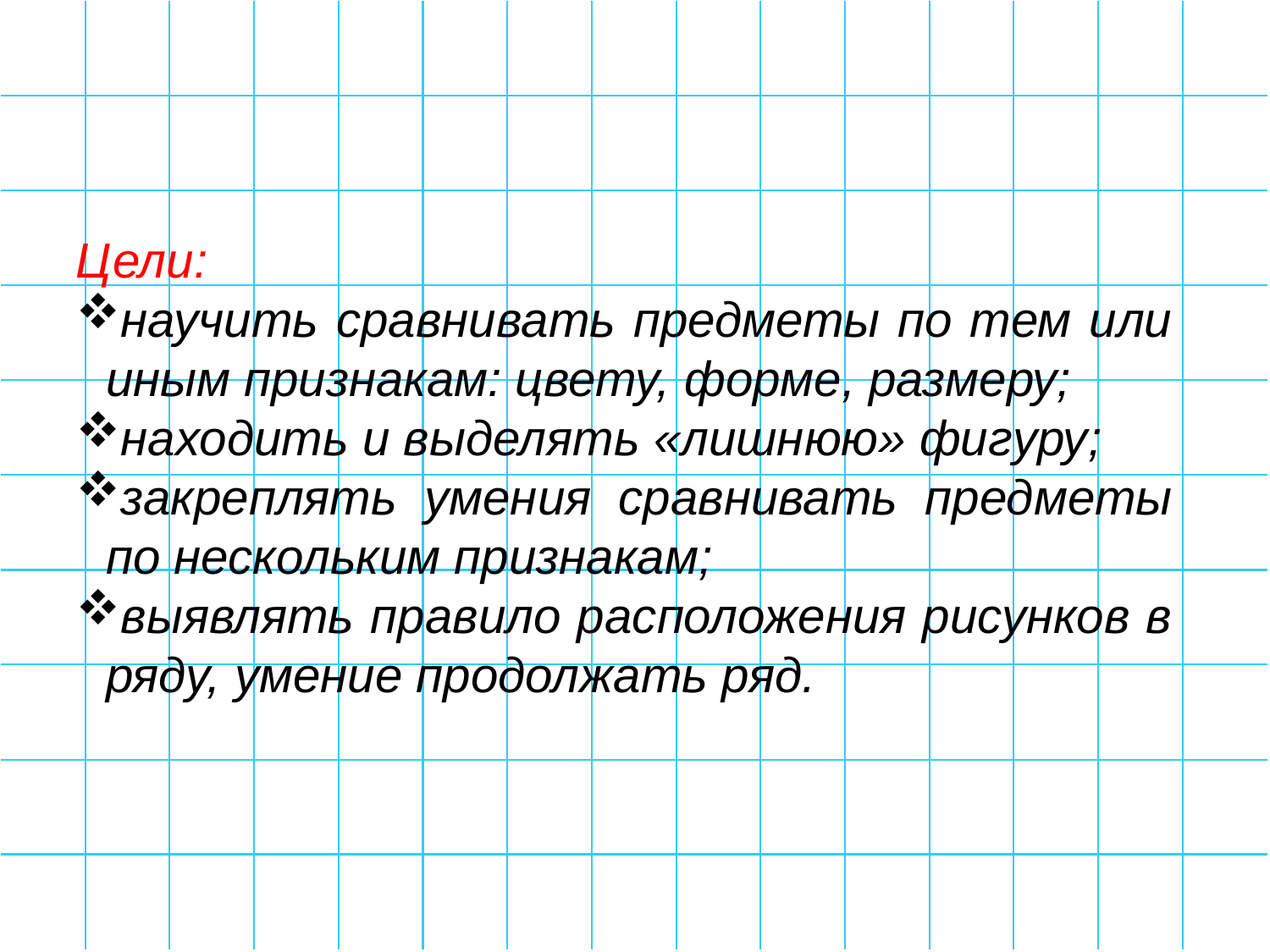

Цели:
научить сравнивать предметы по тем или иным признакам: цвету, форме, размеру;
находить и выделять «лишнюю» фигуру;
закреплять умения сравнивать предметы по нескольким признакам;
выявлять правило расположения рисунков в ряду, умение продолжать ряд.